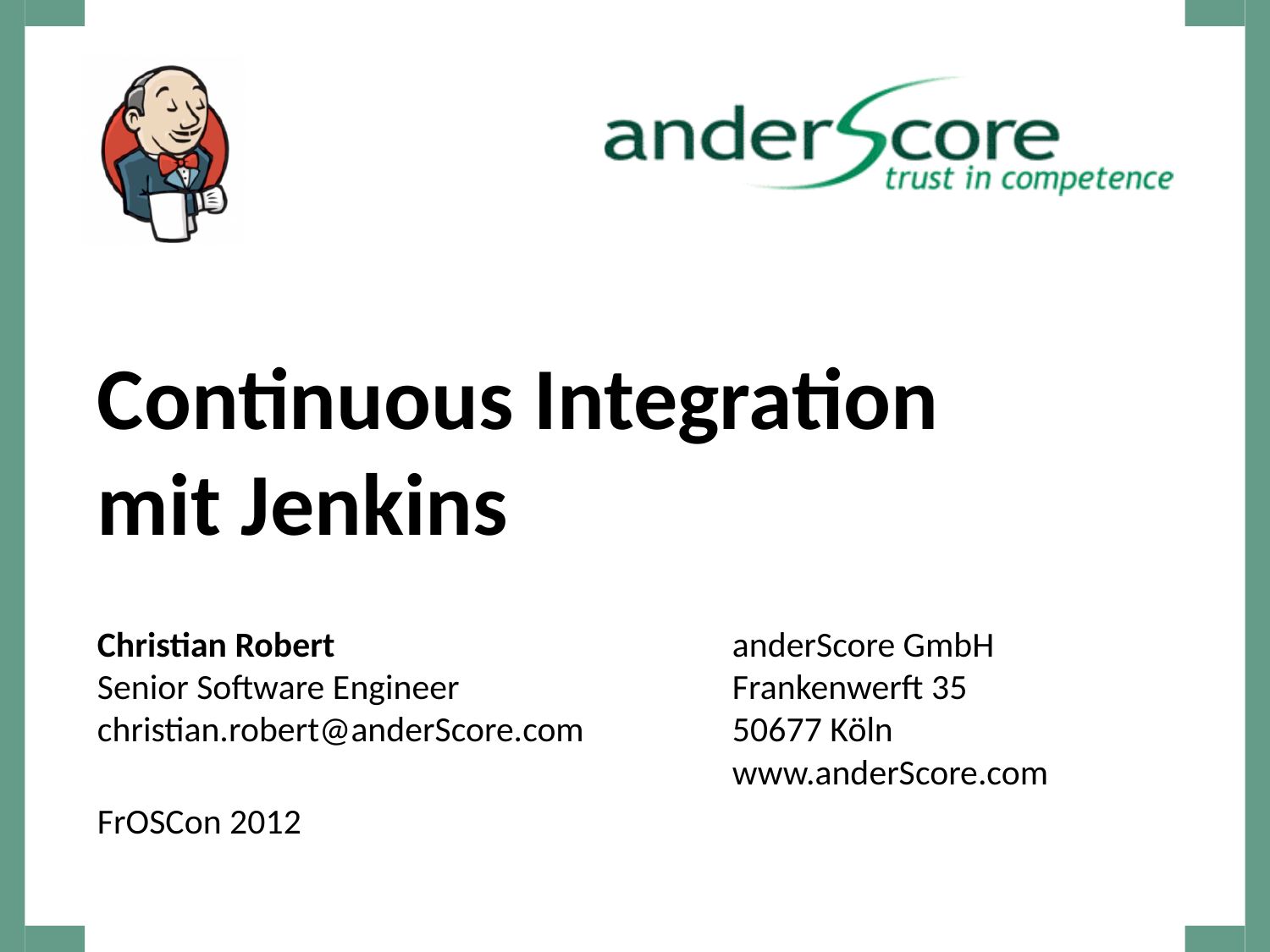

# Continuous Integration mit Jenkins
Christian Robert				anderScore GmbH
Senior Software Engineer			Frankenwerft 35
christian.robert@anderScore.com		50677 Köln
					www.anderScore.com
FrOSCon 2012